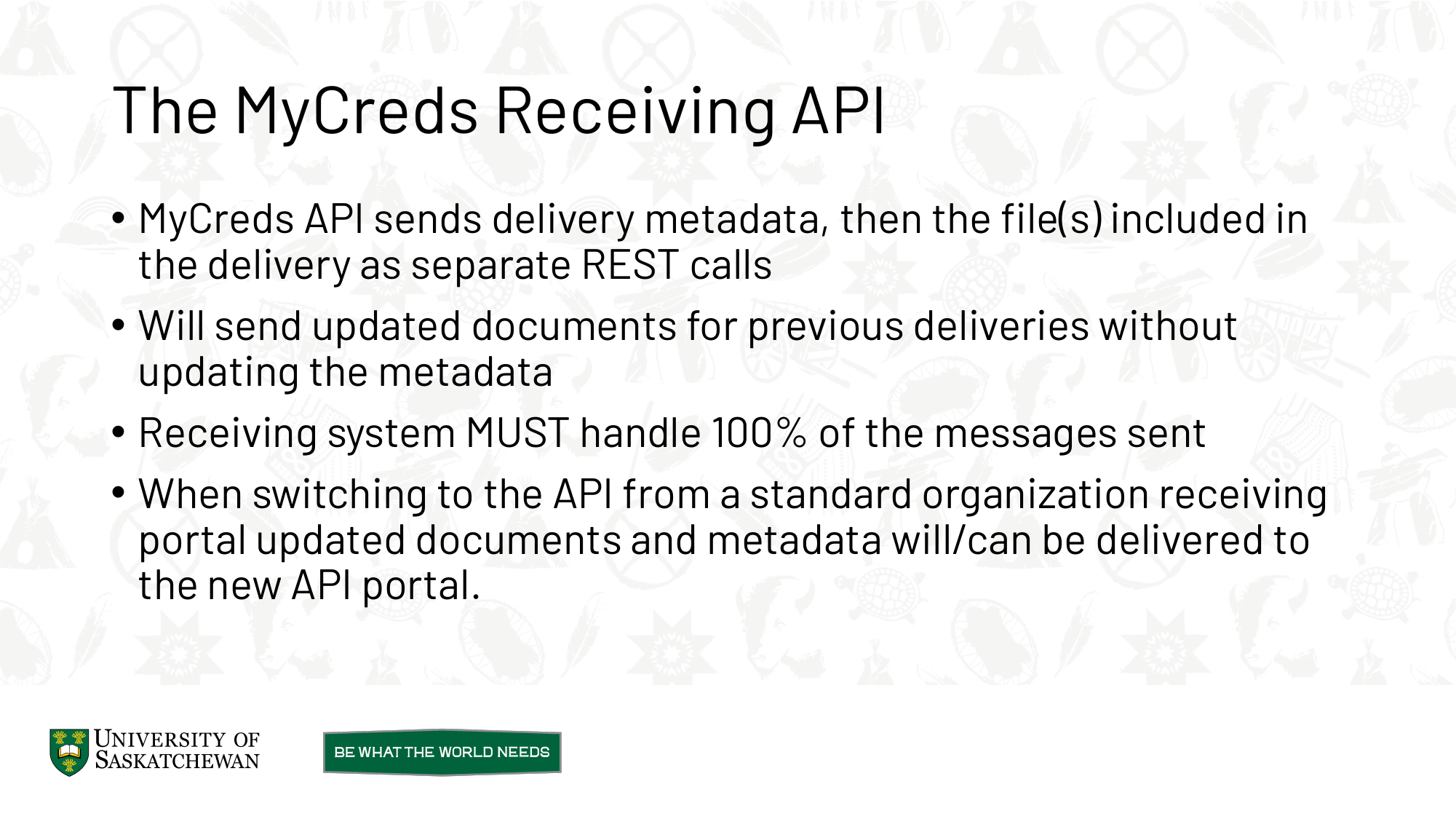

The MyCreds Receiving API
MyCreds API sends delivery metadata, then the file(s) included in the delivery as separate REST calls
Will send updated documents for previous deliveries without updating the metadata
Receiving system MUST handle 100% of the messages sent
When switching to the API from a standard organization receiving portal updated documents and metadata will/can be delivered to the new API portal.